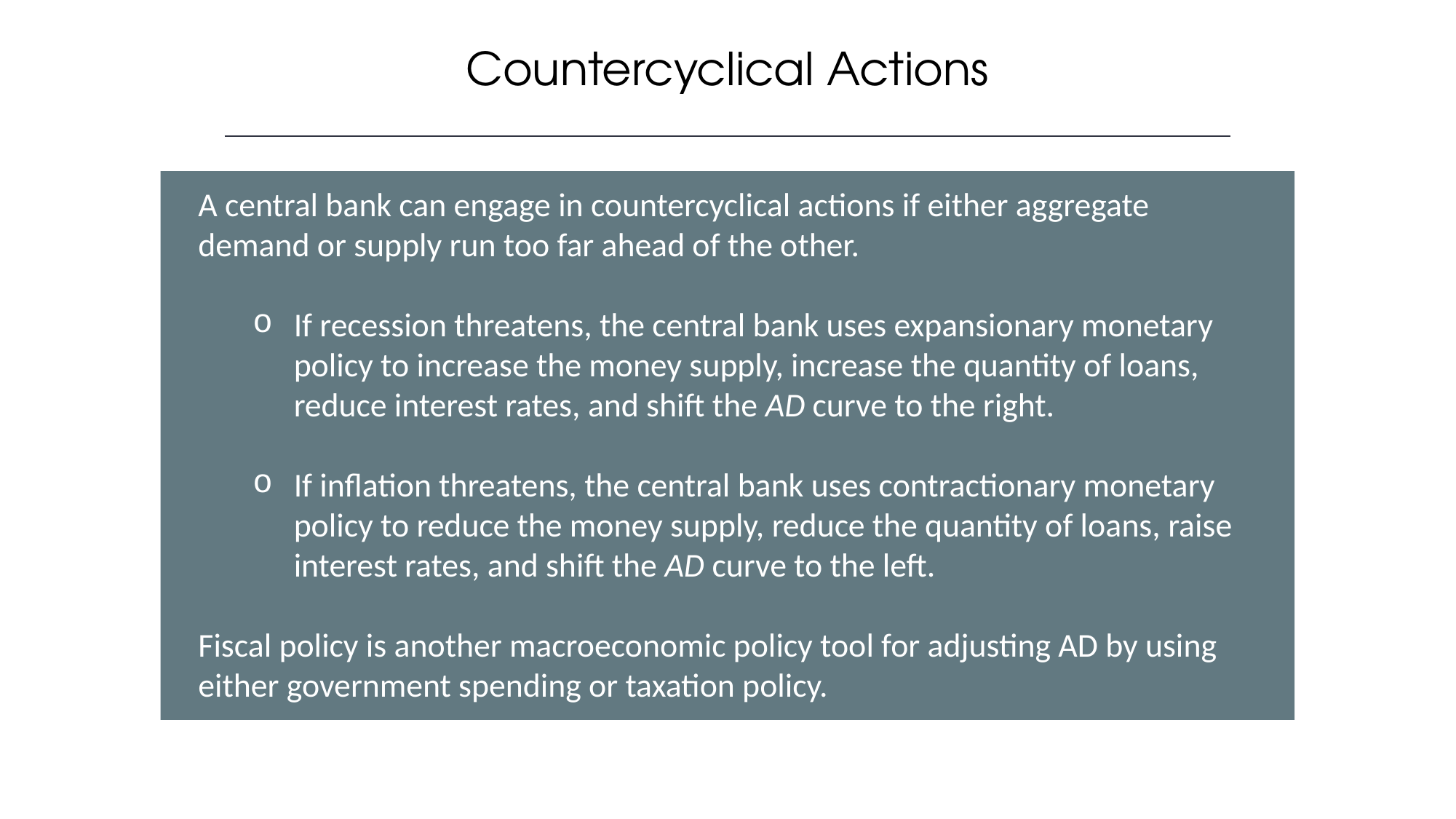

Countercyclical Actions

A central bank can engage in countercyclical actions if either aggregate demand or supply run too far ahead of the other.

If recession threatens, the central bank uses expansionary monetary policy to increase the money supply, increase the quantity of loans, reduce interest rates, and shift the AD curve to the right.

If inflation threatens, the central bank uses contractionary monetary policy to reduce the money supply, reduce the quantity of loans, raise interest rates, and shift the AD curve to the left.

Fiscal policy is another macroeconomic policy tool for adjusting AD by using either government spending or taxation policy.